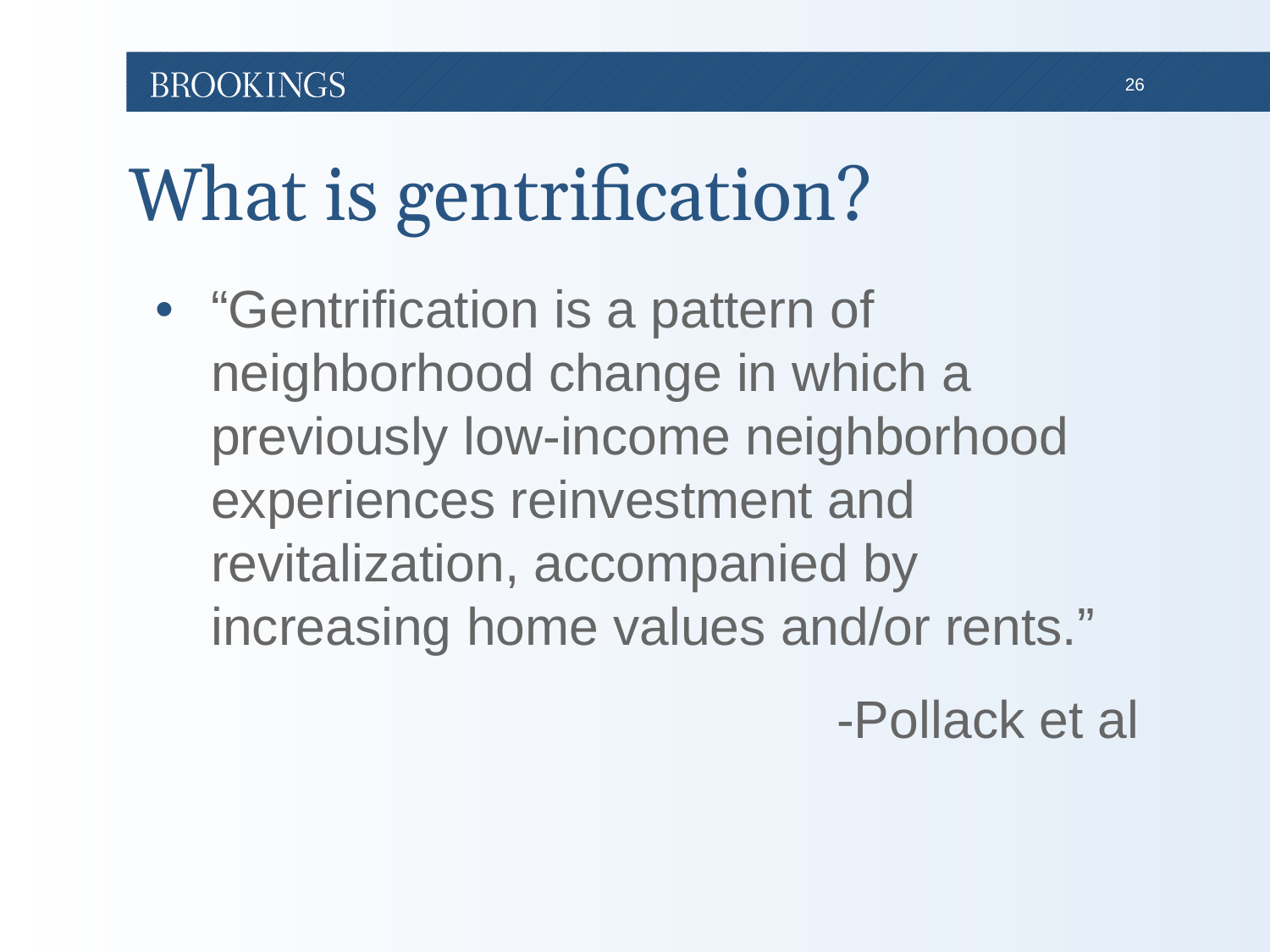

# What is gentrification?
“Gentrification is a pattern of neighborhood change in which a previously low-income neighborhood experiences reinvestment and revitalization, accompanied by increasing home values and/or rents.”
		-Pollack et al